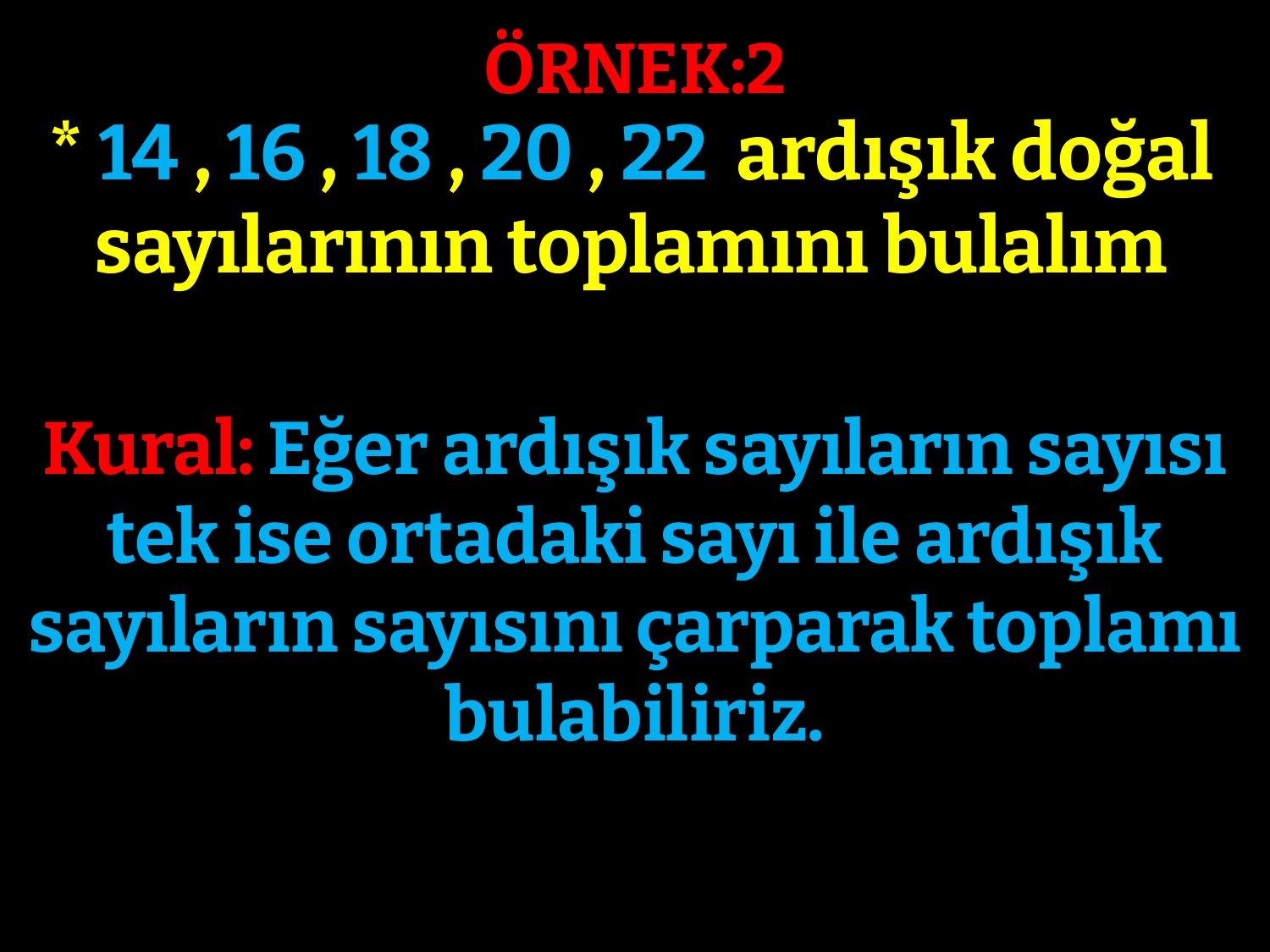

ÖRNEK:2
* 14 , 16 , 18 , 20 , 22  ardışık doğal sayılarının toplamını bulalım
#
Kural: Eğer ardışık sayıların sayısı tek ise ortadaki sayı ile ardışık sayıların sayısını çarparak toplamı bulabiliriz.